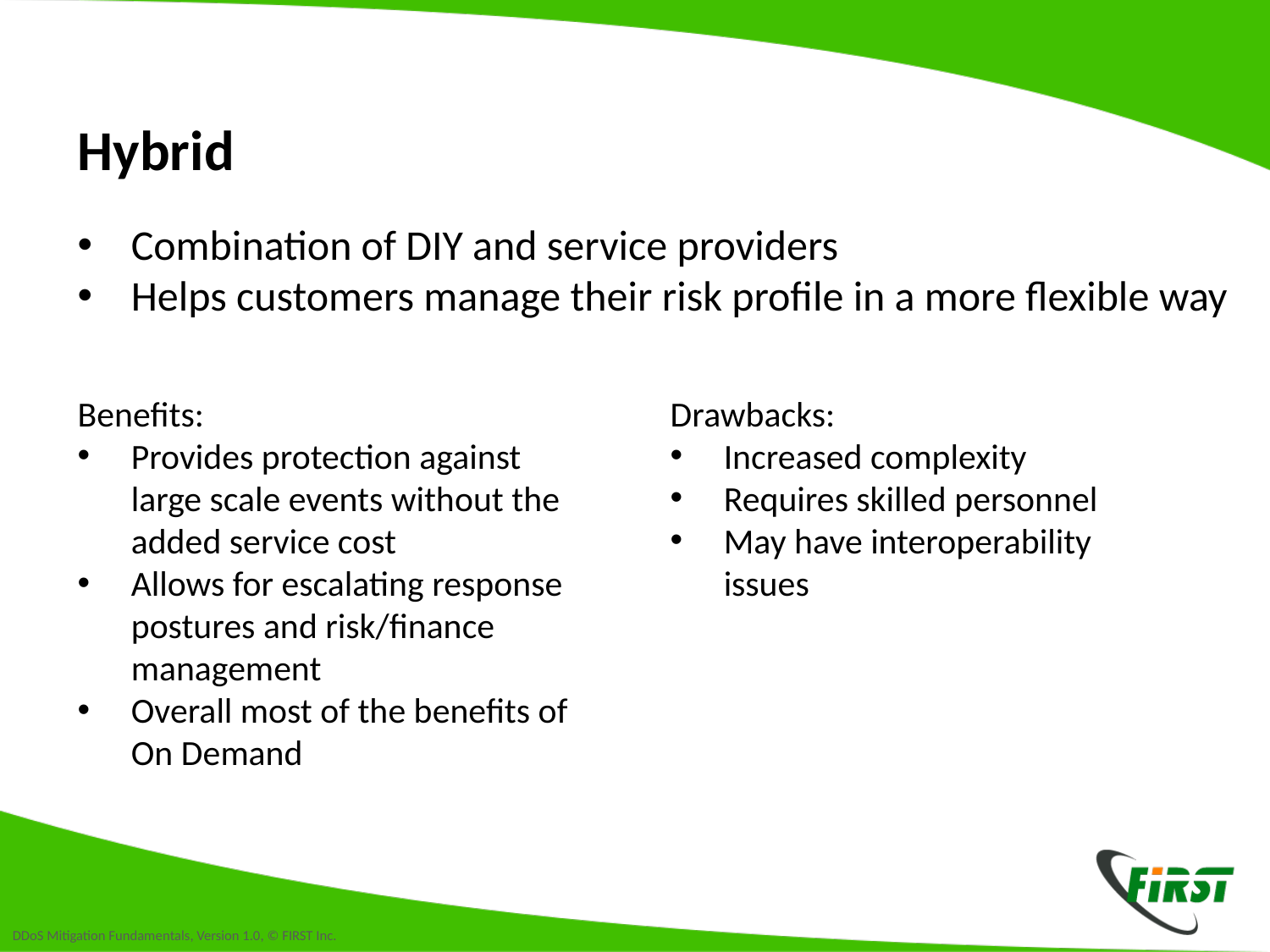

# Hybrid
Combination of DIY and service providers
Helps customers manage their risk profile in a more flexible way
Benefits:
Provides protection against large scale events without the added service cost
Allows for escalating response postures and risk/finance management
Overall most of the benefits of On Demand
Drawbacks:
Increased complexity
Requires skilled personnel
May have interoperability issues